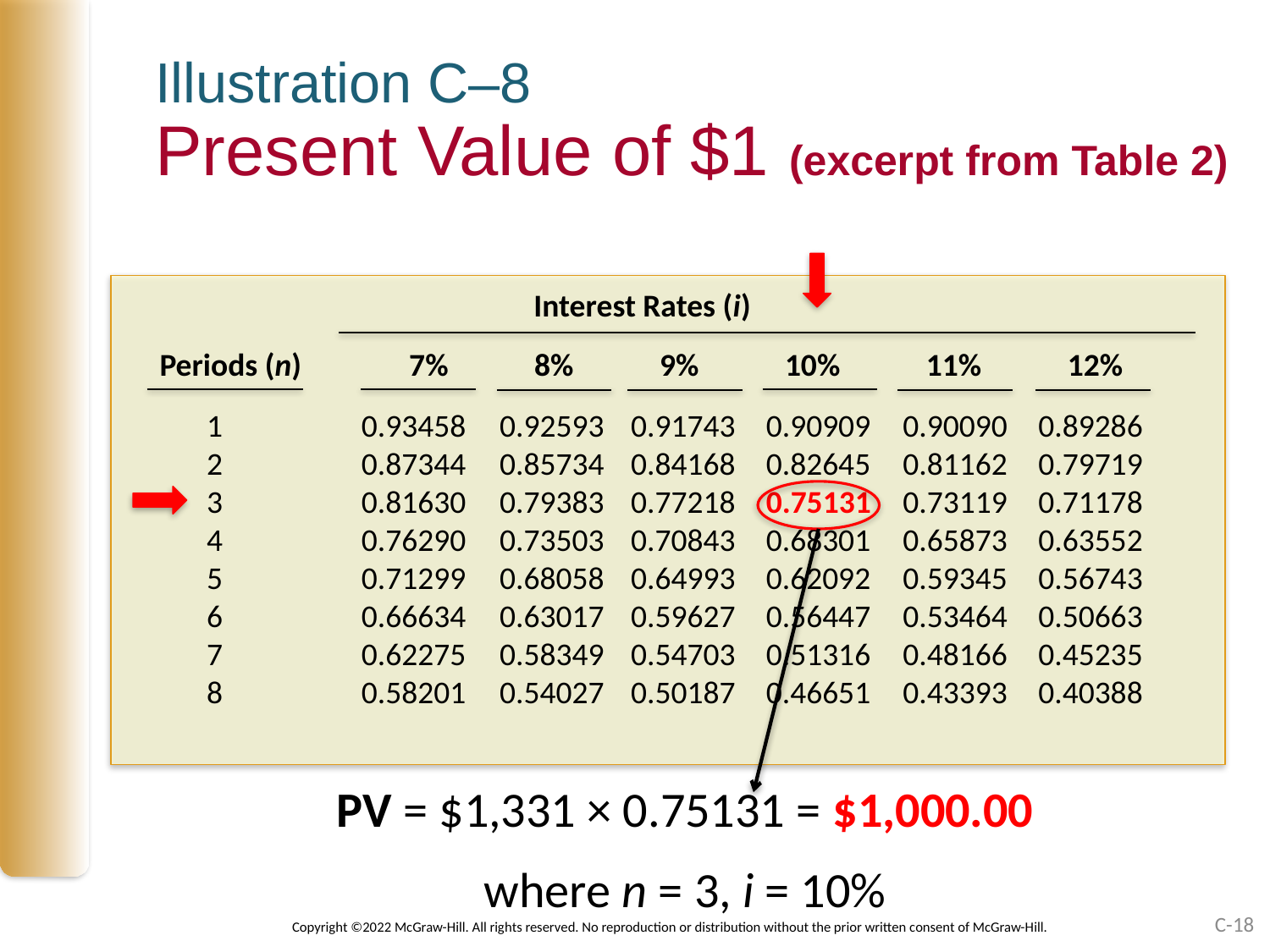

# Illustration C–8 Present Value of $1 (excerpt from Table 2)

Interest Rates (i)
Periods (n)               7%            8%            9%            10%            11%            12%
1
2
3
4
5
6
7
8
0.93458
0.87344
0.81630
0.76290
0.71299
0.66634
0.62275
0.58201
0.92593
0.85734
0.79383
0.73503
0.68058
0.63017
0.58349
0.54027
0.91743
0.84168
0.77218
0.70843
0.64993
0.59627
0.54703
0.50187
0.90909
0.82645
0.75131
0.68301
0.62092
0.56447
0.51316
0.46651
0.90090
0.81162
0.73119
0.65873
0.59345
0.53464
0.48166
0.43393
0.89286
0.79719
0.71178
0.63552
0.56743
0.50663
0.45235
0.40388

PV = $1,331 × 0.75131 = $1,000.00
where n = 3, i = 10%
C-18
Copyright ©2022 McGraw-Hill. All rights reserved. No reproduction or distribution without the prior written consent of McGraw-Hill.